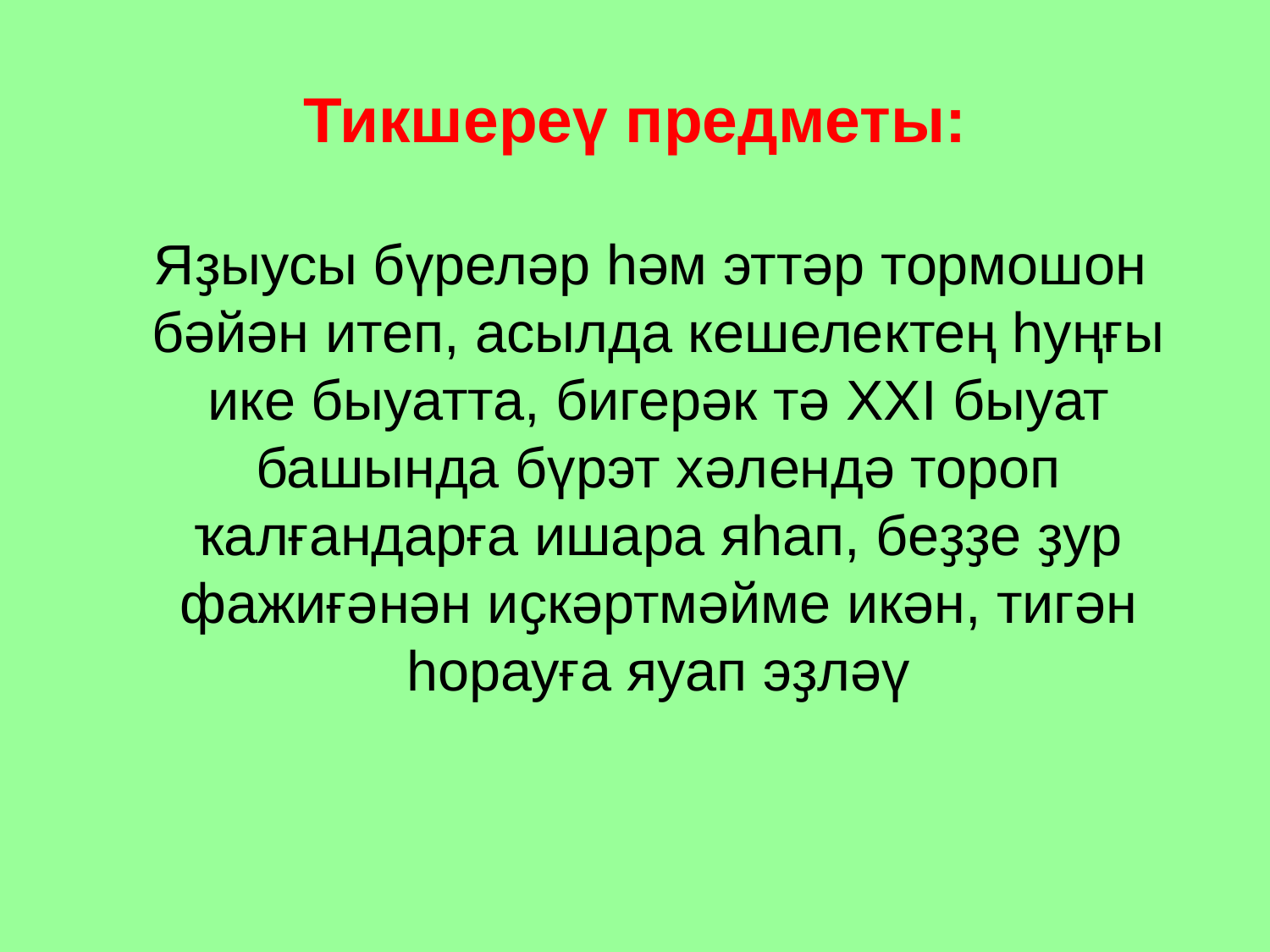

# Тикшереү предметы:
  Яҙыусы бүреләр һәм эттәр тормошон бәйән итеп, асылда кешелектең һуңғы ике быуатта, бигерәк тә XXI быуат башында бүрэт хәлендә тороп ҡалғандарға ишара яһап, беҙҙе ҙур фажиғәнән иҫкәртмәйме икән, тигән һорауға яуап эҙләү